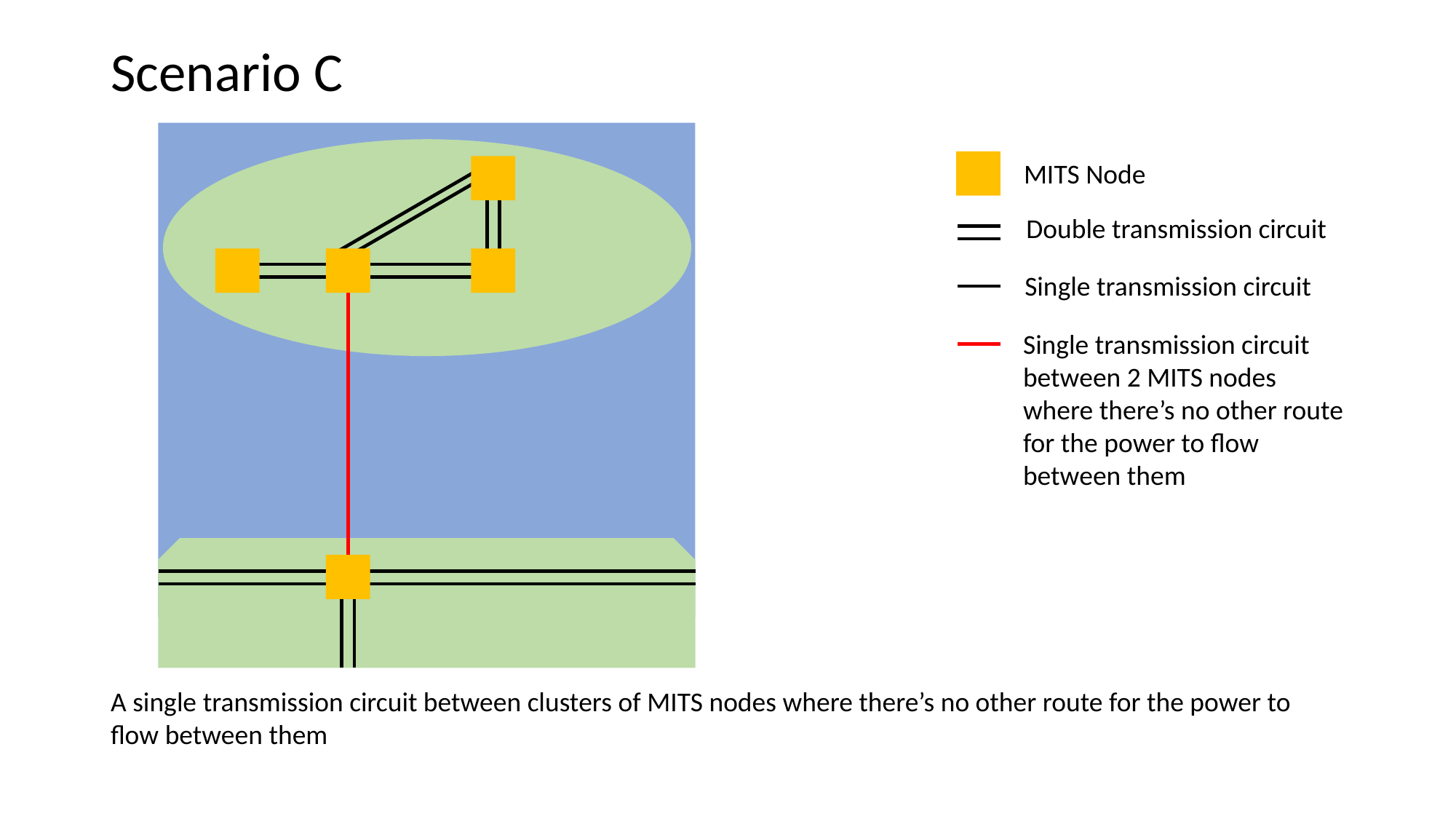

# Scenario C

MITS Node

Double transmission circuit

Single transmission circuit
Single transmission circuit between 2 MITS nodes where there’s no other route for the power to flow between them

A single transmission circuit between clusters of MITS nodes where there’s no other route for the power to flow between them